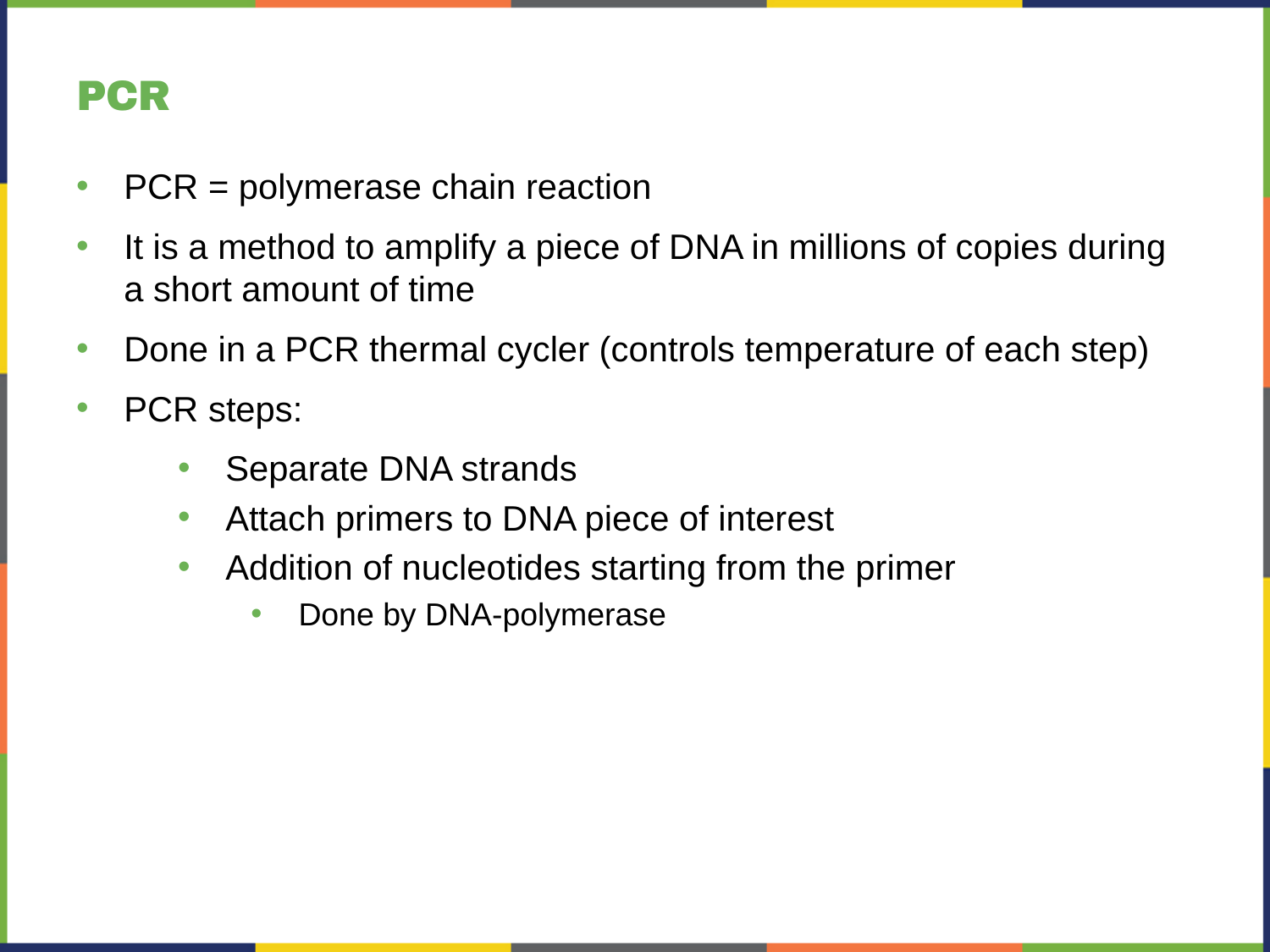

# Pcr
PCR = polymerase chain reaction
It is a method to amplify a piece of DNA in millions of copies during a short amount of time
Done in a PCR thermal cycler (controls temperature of each step)
PCR steps:
Separate DNA strands
Attach primers to DNA piece of interest
Addition of nucleotides starting from the primer
Done by DNA-polymerase